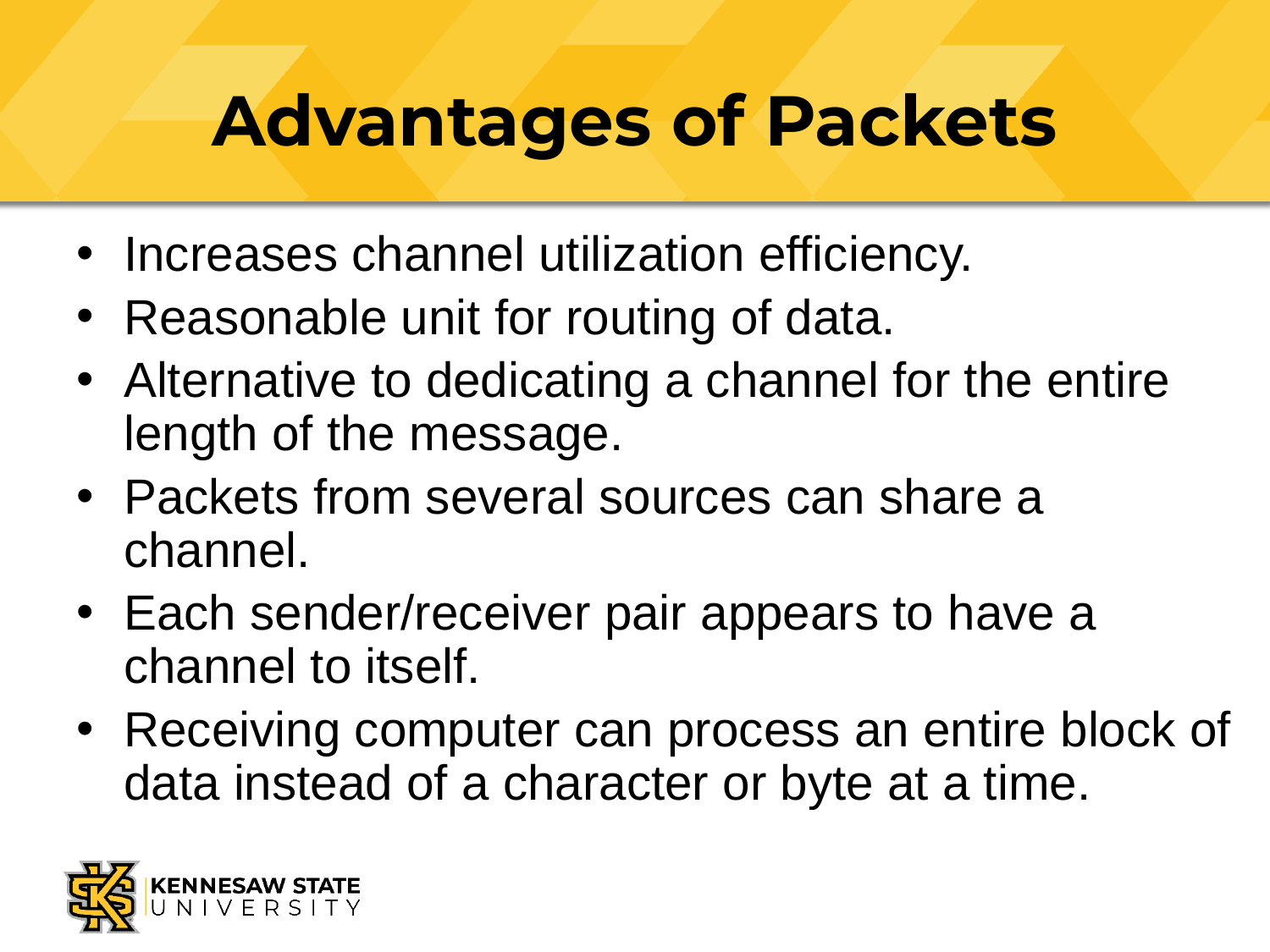

# Advantages of Packets
Increases channel utilization efficiency.
Reasonable unit for routing of data.
Alternative to dedicating a channel for the entire length of the message.
Packets from several sources can share a channel.
Each sender/receiver pair appears to have a channel to itself.
Receiving computer can process an entire block of data instead of a character or byte at a time.